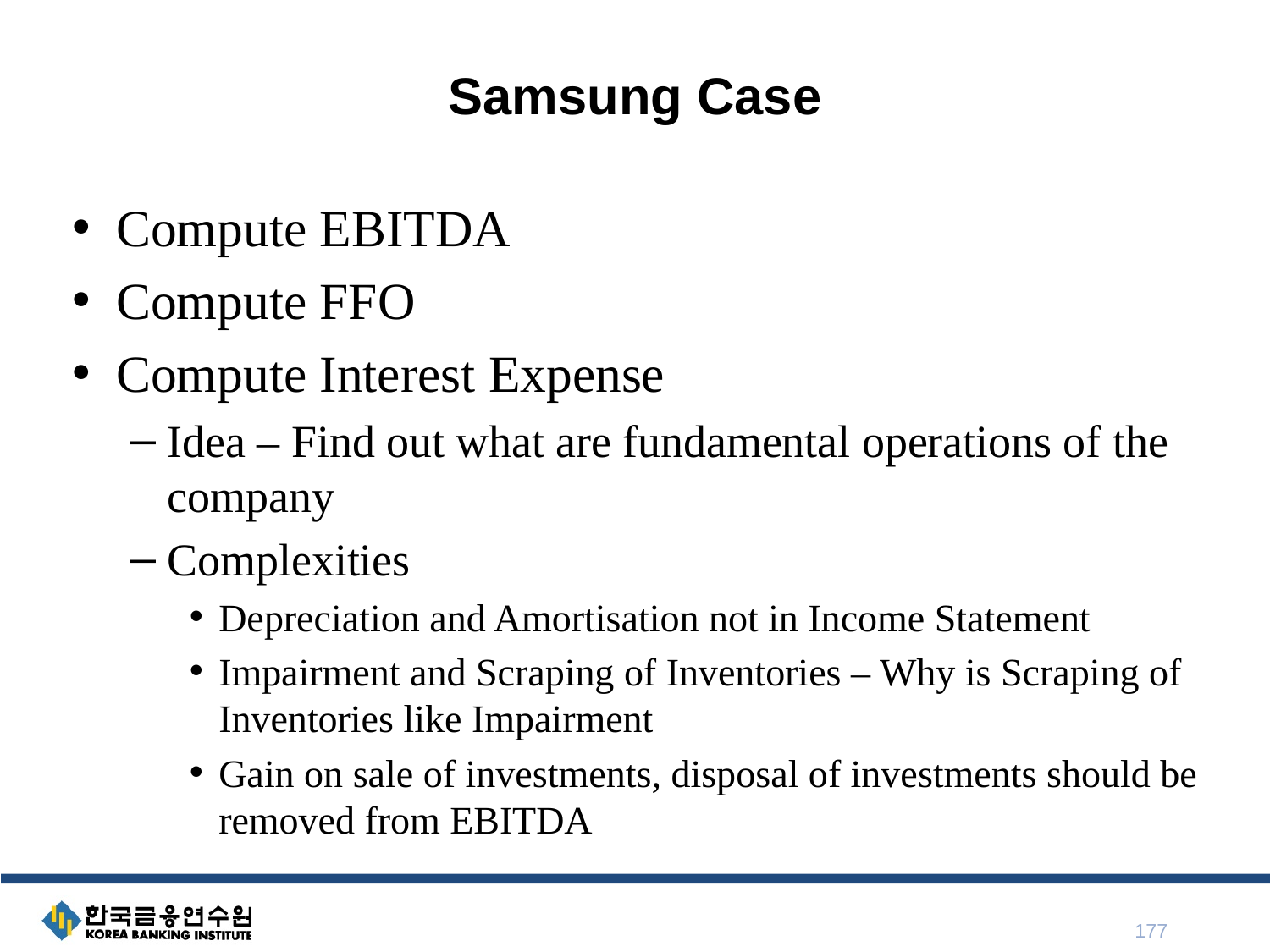

# Samsung Case
Compute EBITDA
Compute FFO
Compute Interest Expense
Idea – Find out what are fundamental operations of the company
Complexities
Depreciation and Amortisation not in Income Statement
Impairment and Scraping of Inventories – Why is Scraping of Inventories like Impairment
Gain on sale of investments, disposal of investments should be removed from EBITDA

177